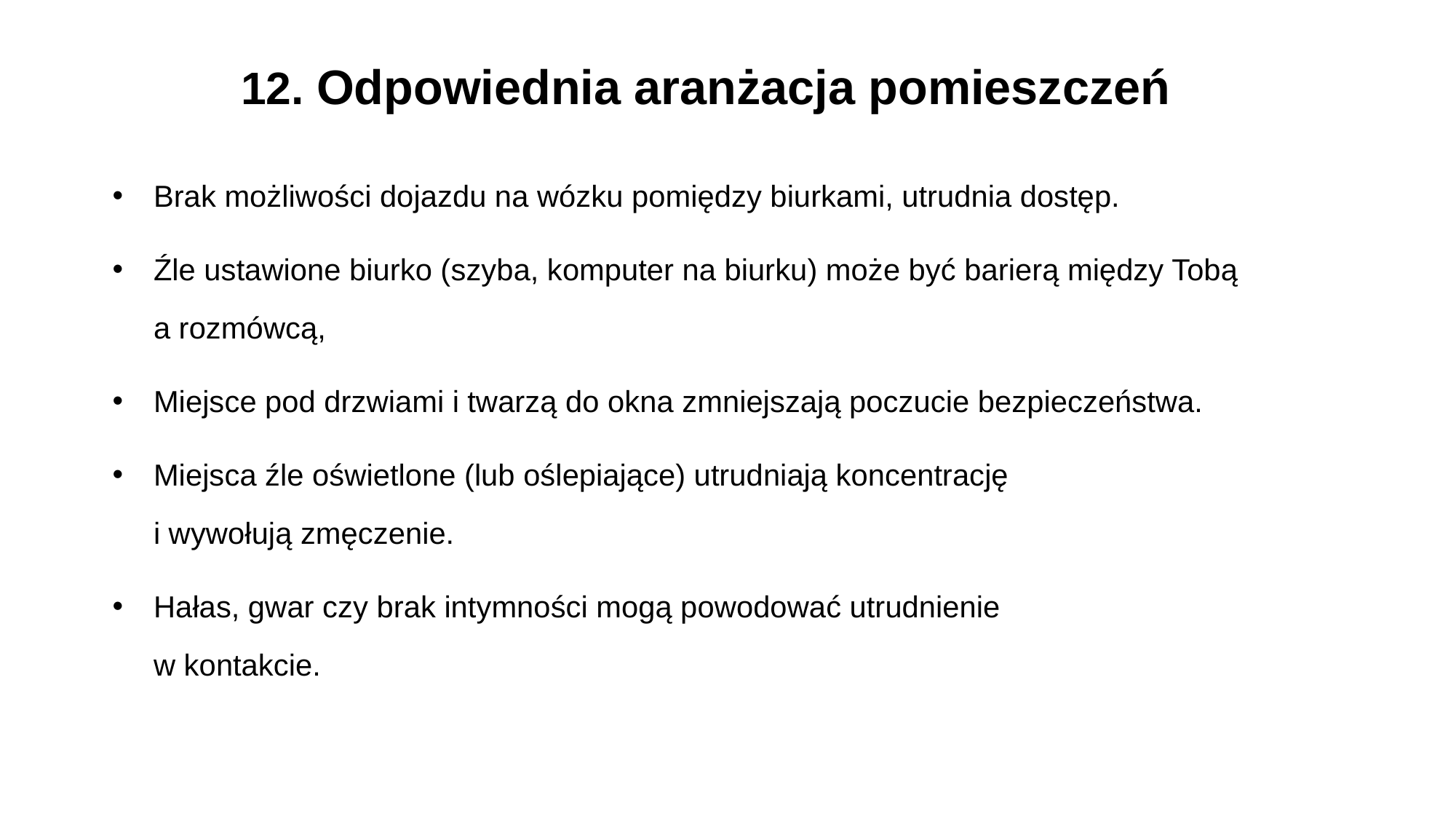

12. Odpowiednia aranżacja pomieszczeń
Brak możliwości dojazdu na wózku pomiędzy biurkami, utrudnia dostęp.
Źle ustawione biurko (szyba, komputer na biurku) może być barierą między Tobą
a rozmówcą,
Miejsce pod drzwiami i twarzą do okna zmniejszają poczucie bezpieczeństwa.
Miejsca źle oświetlone (lub oślepiające) utrudniają koncentrację
i wywołują zmęczenie.
Hałas, gwar czy brak intymności mogą powodować utrudnienie
w kontakcie.